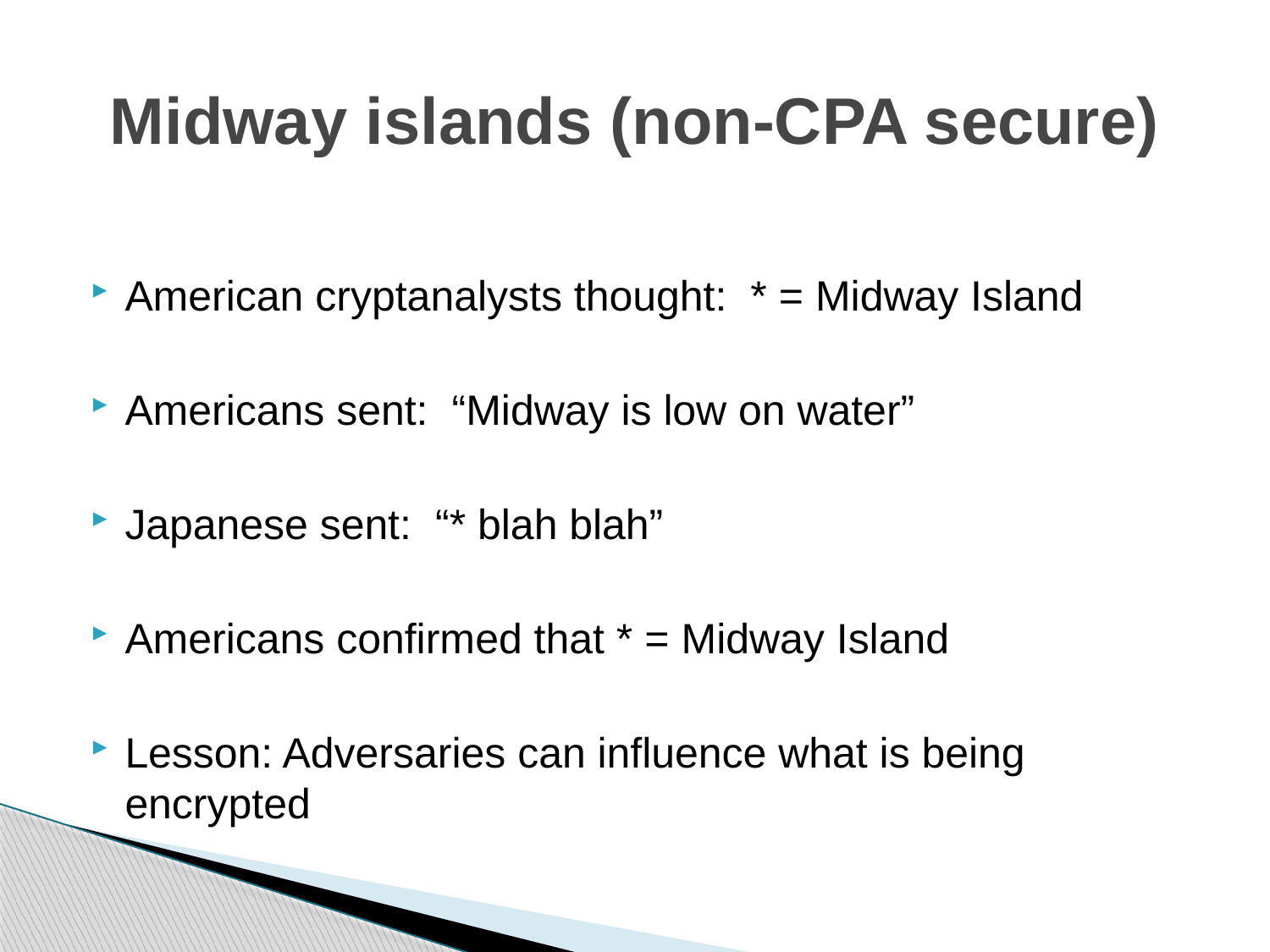

# Midway islands (non-CPA secure)

American cryptanalysts thought:  * = Midway Island

Americans sent:  “Midway is low on water”

Japanese sent:  “* blah blah”

Americans confirmed that * = Midway Island

Lesson: Adversaries can influence what is being encrypted